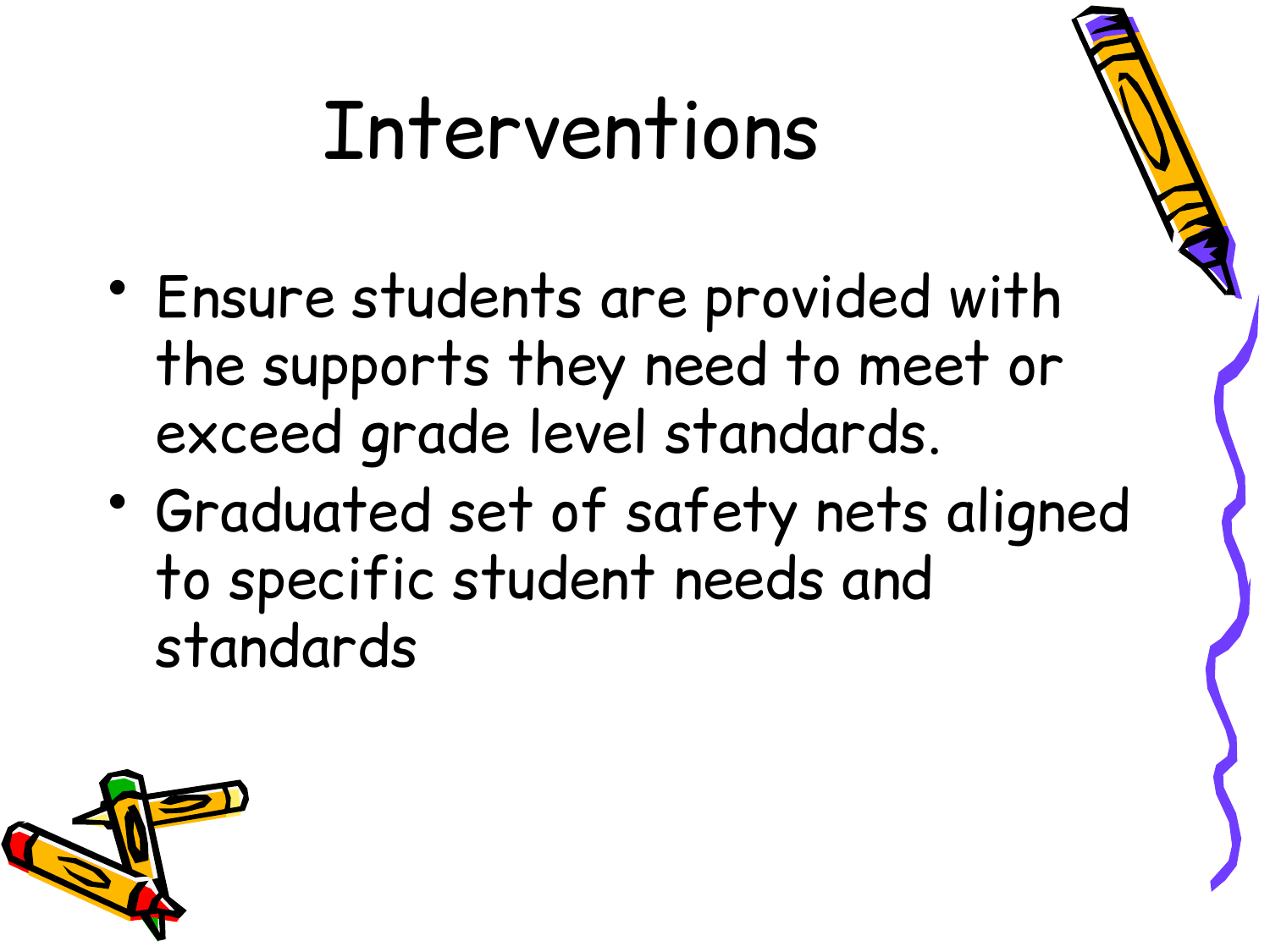

# Interventions
Ensure students are provided with the supports they need to meet or exceed grade level standards.
Graduated set of safety nets aligned to specific student needs and standards